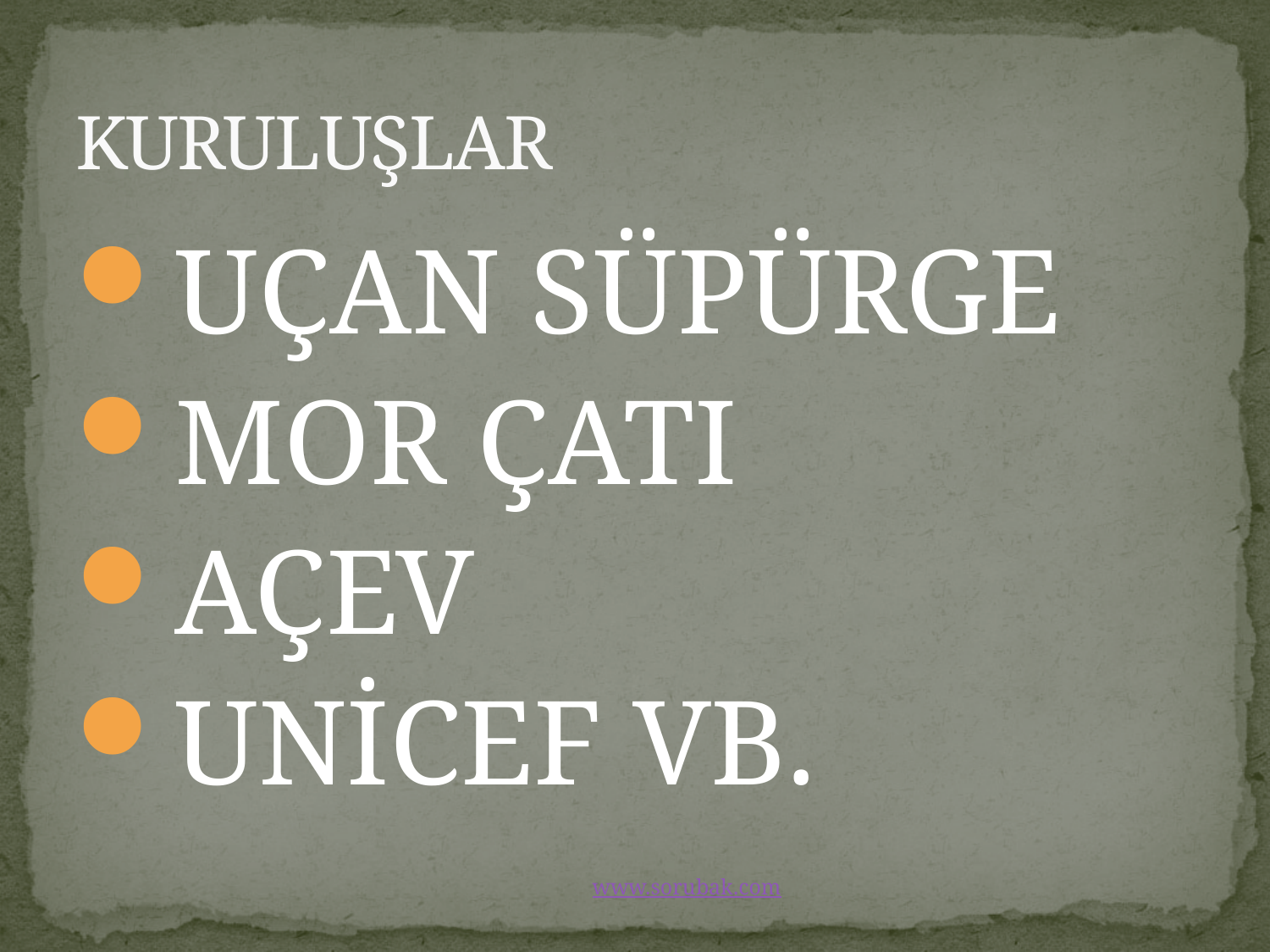

# KURULUŞLAR
UÇAN SÜPÜRGE
MOR ÇATI
AÇEV
UNİCEF VB.
www.sorubak.com